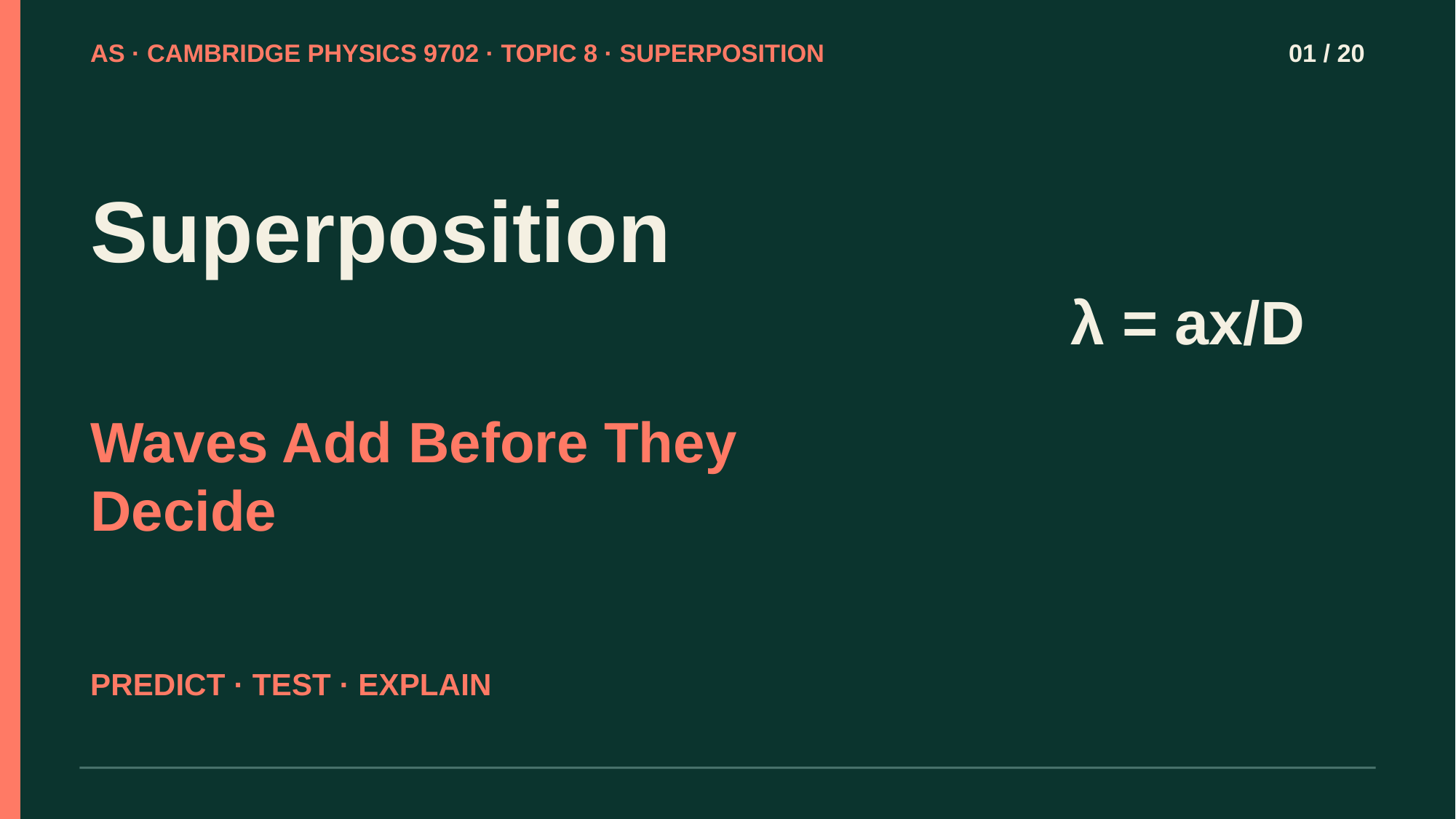

AS · CAMBRIDGE PHYSICS 9702 · TOPIC 8 · SUPERPOSITION
01 / 20
Superposition
λ = ax/D
Waves Add Before They Decide
PREDICT · TEST · EXPLAIN